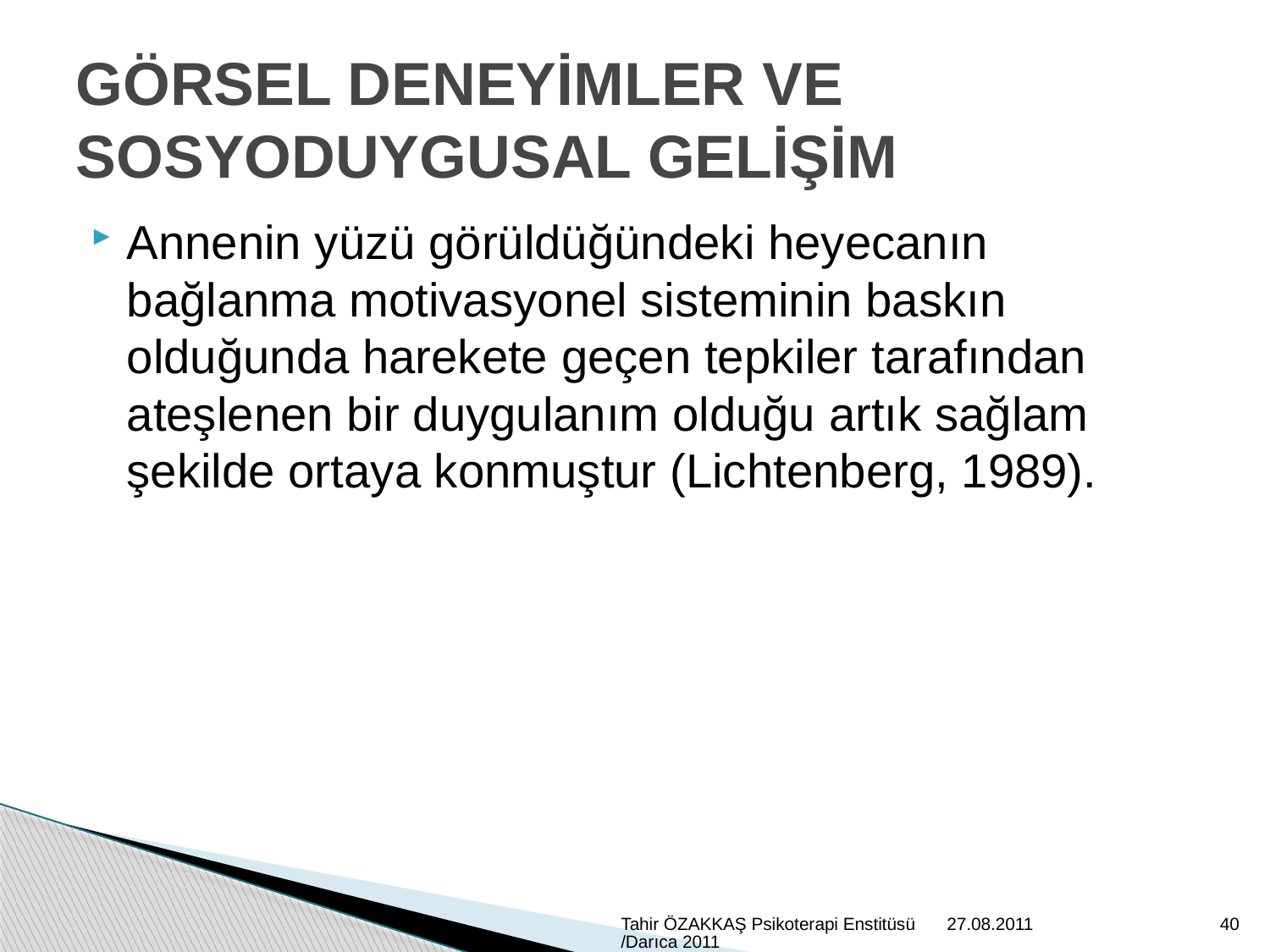

# GÖRSEL DENEYİMLER VE SOSYODUYGUSAL GELİŞİM
Annenin yüzü görüldüğündeki heyecanın bağlanma motivasyonel sisteminin baskın olduğunda harekete geçen tepkiler tarafından ateşlenen bir duygulanım olduğu artık sağlam şekilde ortaya konmuştur (Lichtenberg, 1989).
Tahir ÖZAKKAŞ Psikoterapi Enstitüsü /Darıca 2011
27.08.2011
40